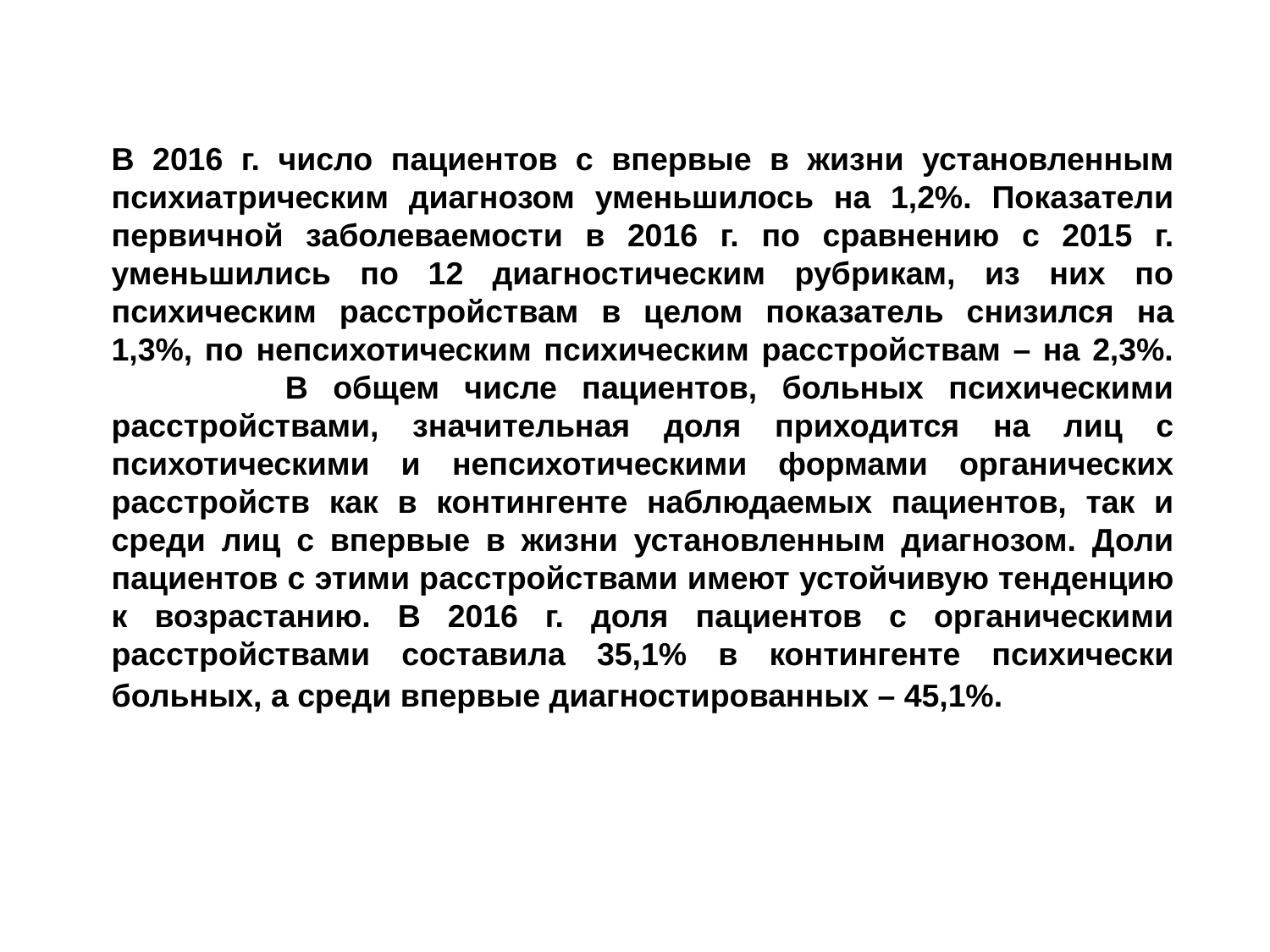

В 2016 г. число пациентов с впервые в жизни установленным психиатрическим диагнозом уменьшилось на 1,2%. Показатели первичной заболеваемости в 2016 г. по сравнению с 2015 г. уменьшились по 12 диагностическим рубрикам, из них по психическим расстройствам в целом показатель снизился на 1,3%, по непсихотическим психическим расстройствам – на 2,3%.
       В общем числе пациентов, больных психическими расстройствами, значительная доля приходится на лиц с психотическими и непсихотическими формами органических расстройств как в контингенте наблюдаемых пациентов, так и среди лиц с впервые в жизни установленным диагнозом. Доли пациентов с этими расстройствами имеют устойчивую тенденцию к возрастанию. В 2016 г. доля пациентов с органическими расстройствами составила 35,1% в контингенте психически больных, а среди впервые диагностированных – 45,1%.